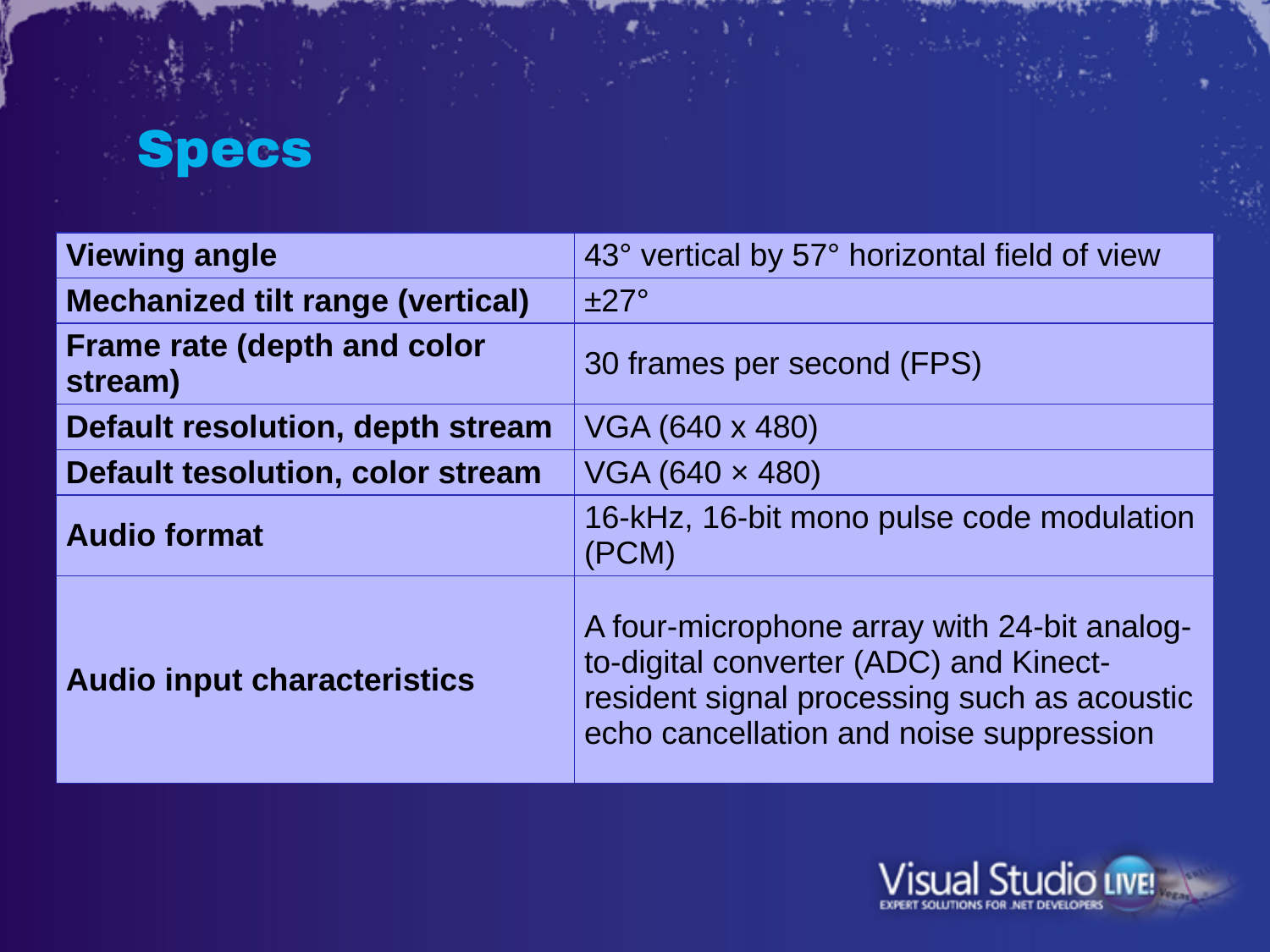

# Specs
| Viewing angle | 43° vertical by 57° horizontal field of view |
| --- | --- |
| Mechanized tilt range (vertical) | ±27° |
| Frame rate (depth and color stream) | 30 frames per second (FPS) |
| Default resolution, depth stream | VGA (640 x 480) |
| Default tesolution, color stream | VGA (640 × 480) |
| Audio format | 16-kHz, 16-bit mono pulse code modulation (PCM) |
| Audio input characteristics | A four-microphone array with 24-bit analog-to-digital converter (ADC) and Kinect-resident signal processing such as acoustic echo cancellation and noise suppression |